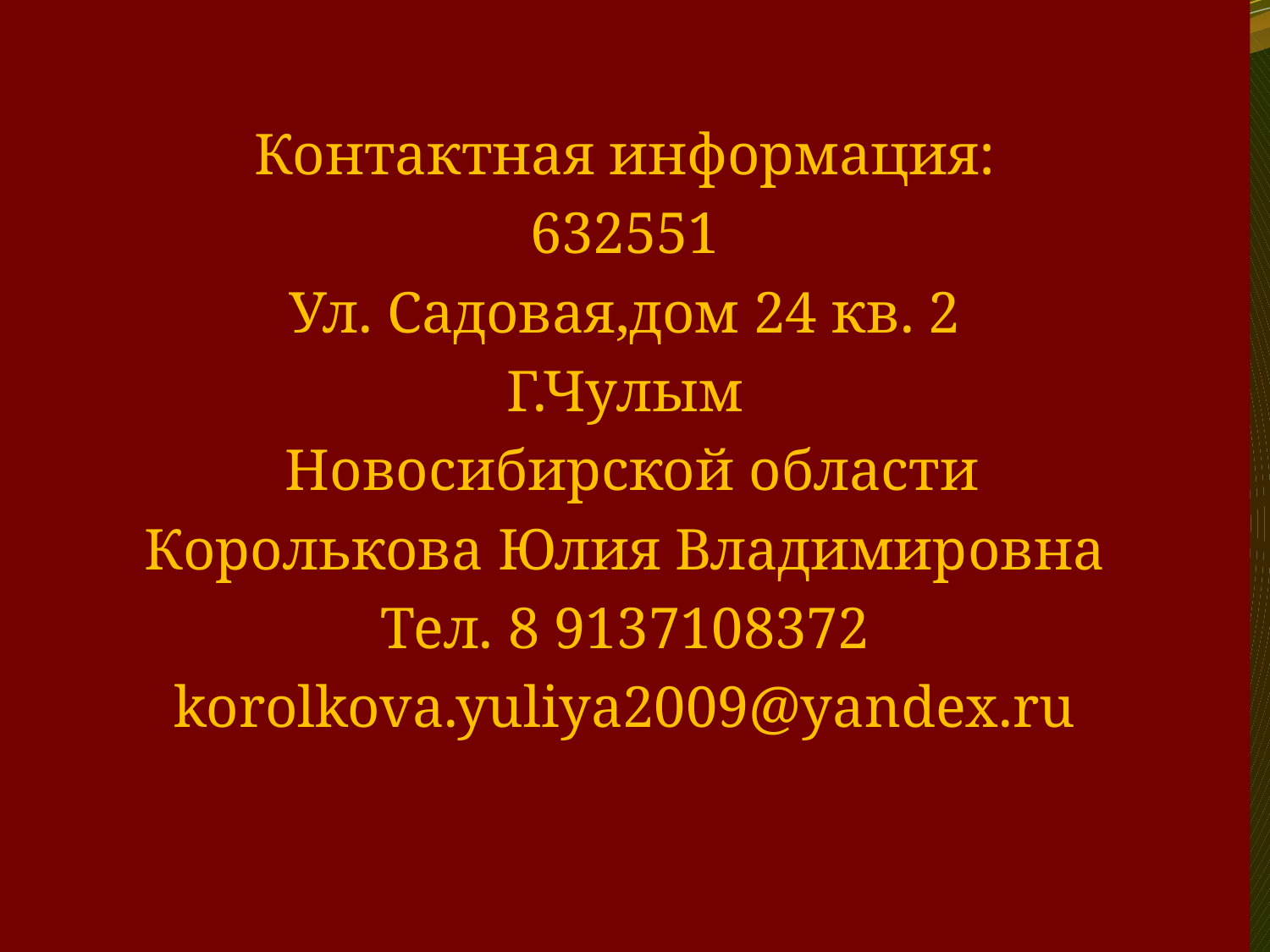

#

Контактная информация:
632551
Ул. Садовая,дом 24 кв. 2
Г.Чулым
 Новосибирской области
Королькова Юлия Владимировна
Тел. 8 9137108372
korolkova.yuliya2009@yandex.ru